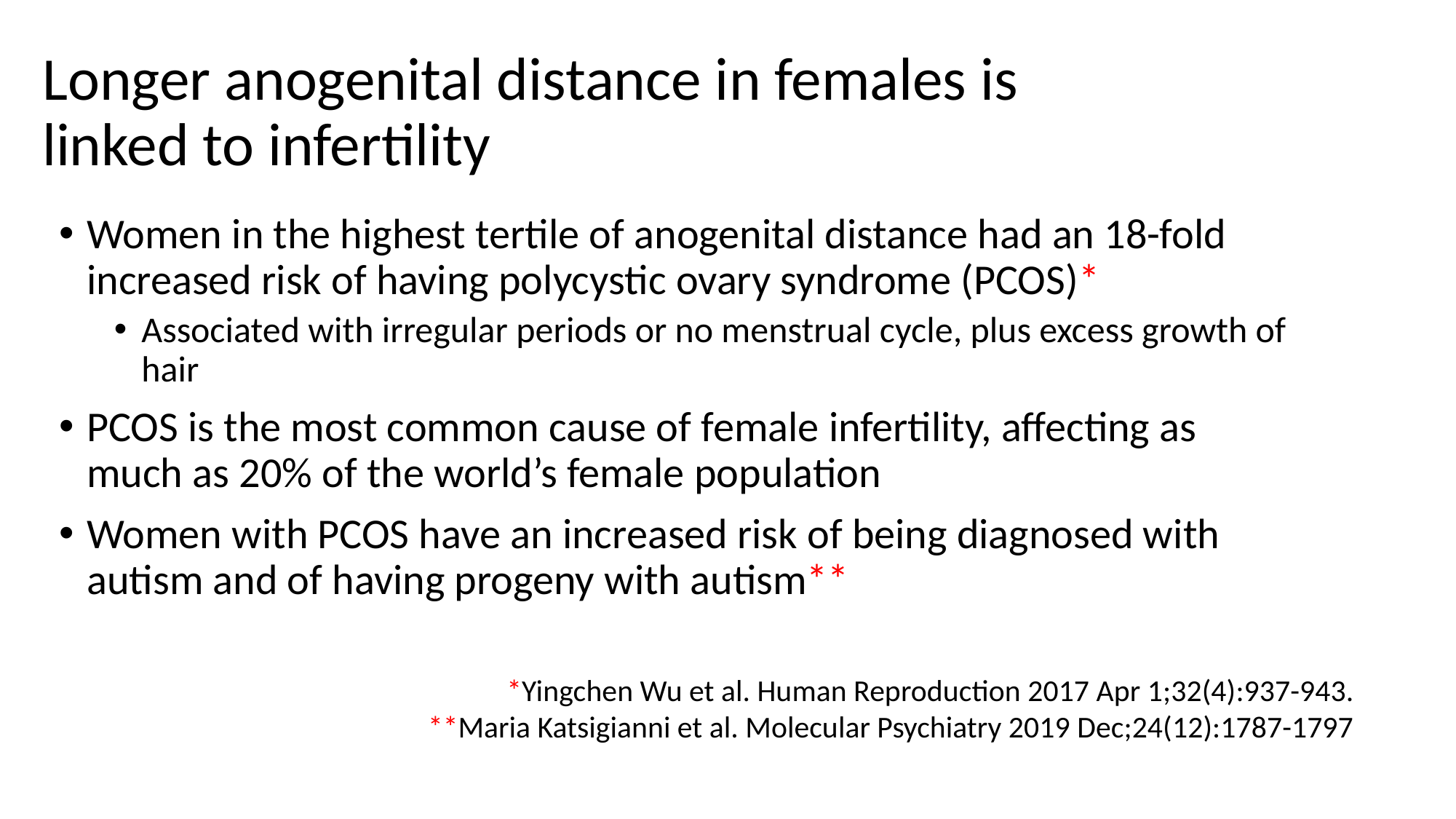

# Longer anogenital distance in females is linked to infertility
Women in the highest tertile of anogenital distance had an 18-fold increased risk of having polycystic ovary syndrome (PCOS)*
Associated with irregular periods or no menstrual cycle, plus excess growth of hair
PCOS is the most common cause of female infertility, affecting as much as 20% of the world’s female population
Women with PCOS have an increased risk of being diagnosed with autism and of having progeny with autism**

*Yingchen Wu et al. Human Reproduction 2017 Apr 1;32(4):937-943.
**Maria Katsigianni et al. Molecular Psychiatry 2019 Dec;24(12):1787-1797